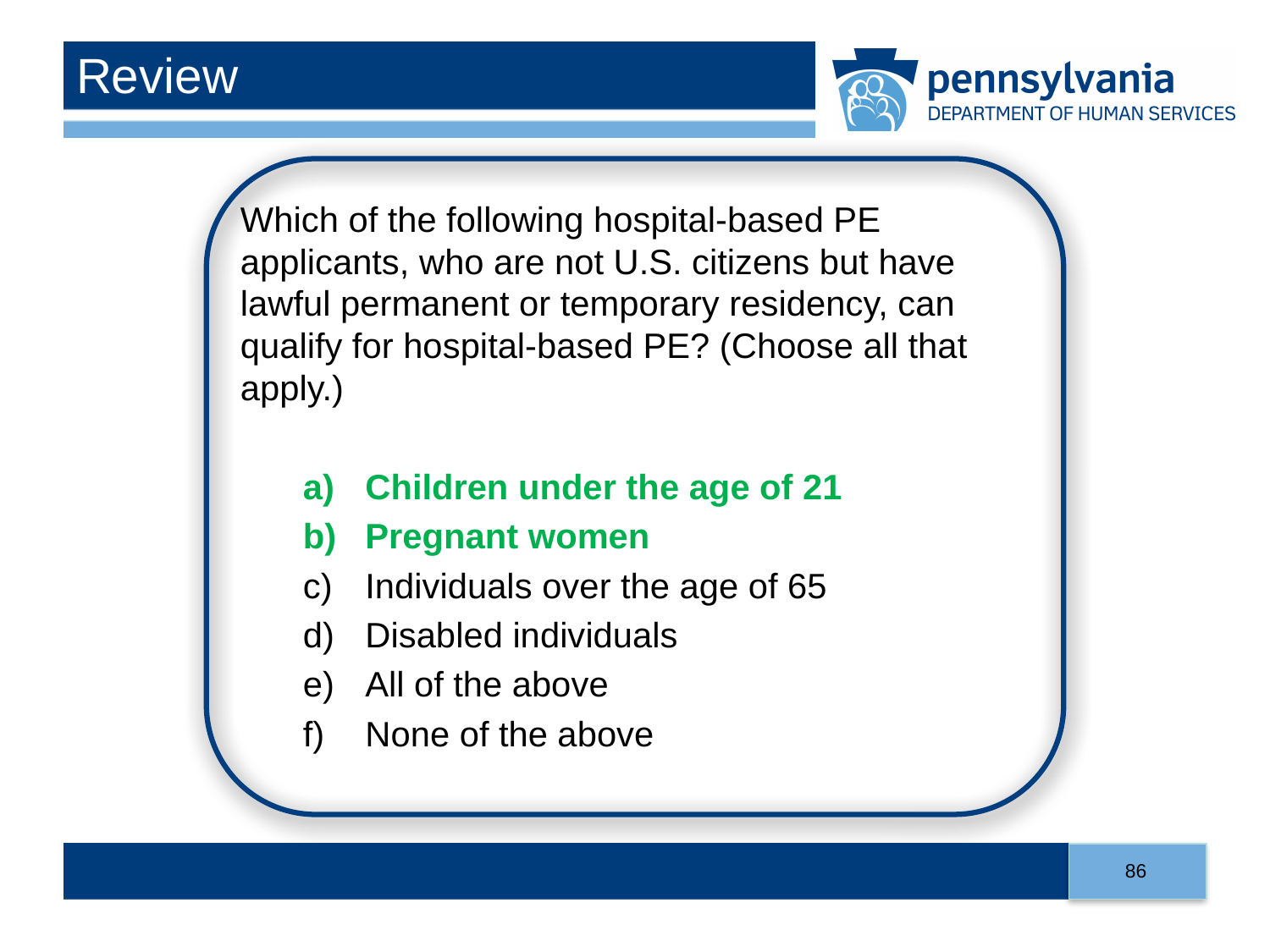

# Review
Which of the following hospital-based PE applicants, who are not U.S. citizens but have lawful permanent or temporary residency, can qualify for hospital-based PE? (Choose all that apply.)

Children under the age of 21
Pregnant women
Individuals over the age of 65
Disabled individuals
All of the above
None of the above
86